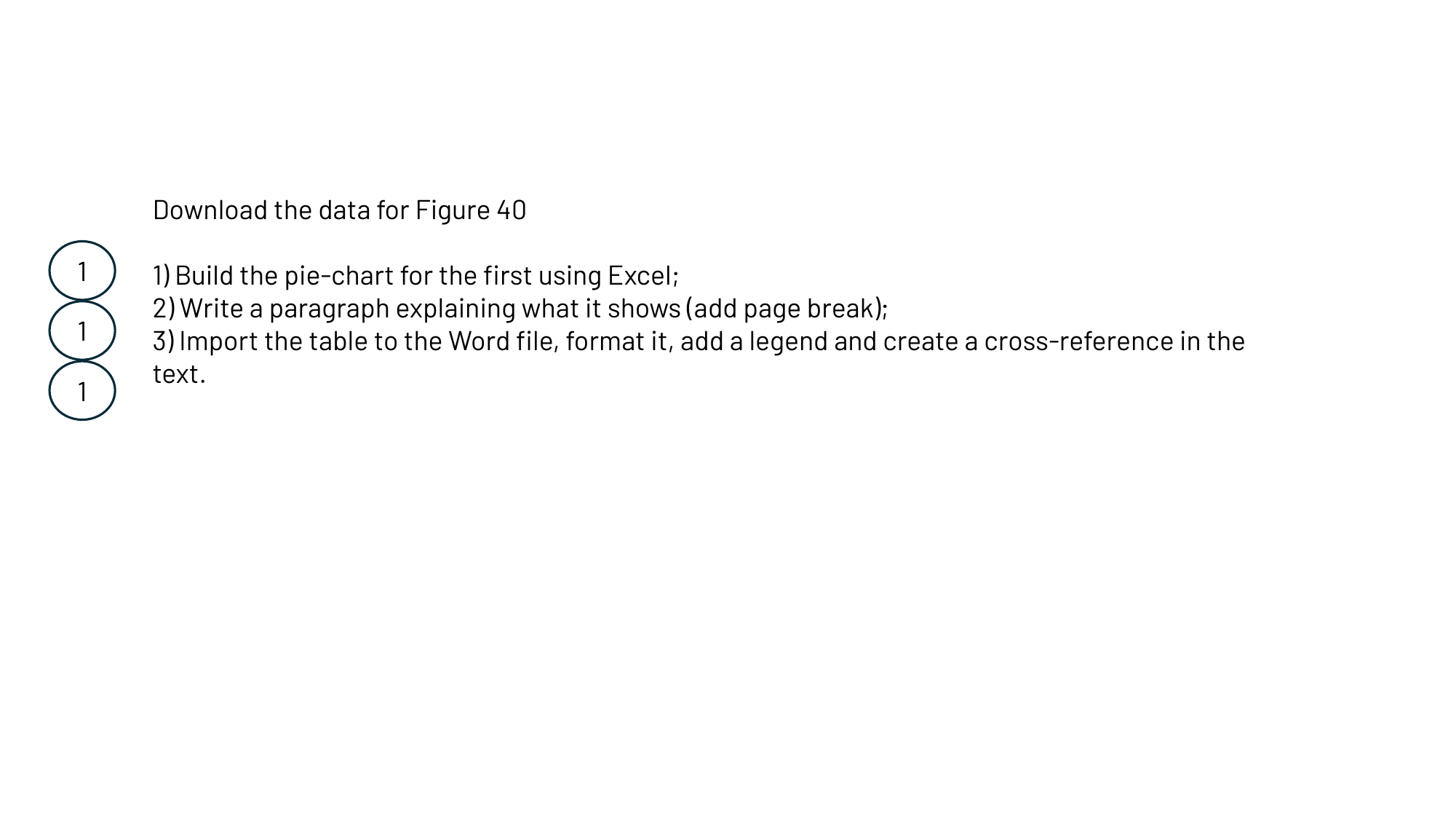

Download the data for Figure 40

1) Build the pie-chart for the first using Excel;
2) Write a paragraph explaining what it shows (add page break);
3) Import the table to the Word file, format it, add a legend and create a cross-reference in the text.

1
1
1